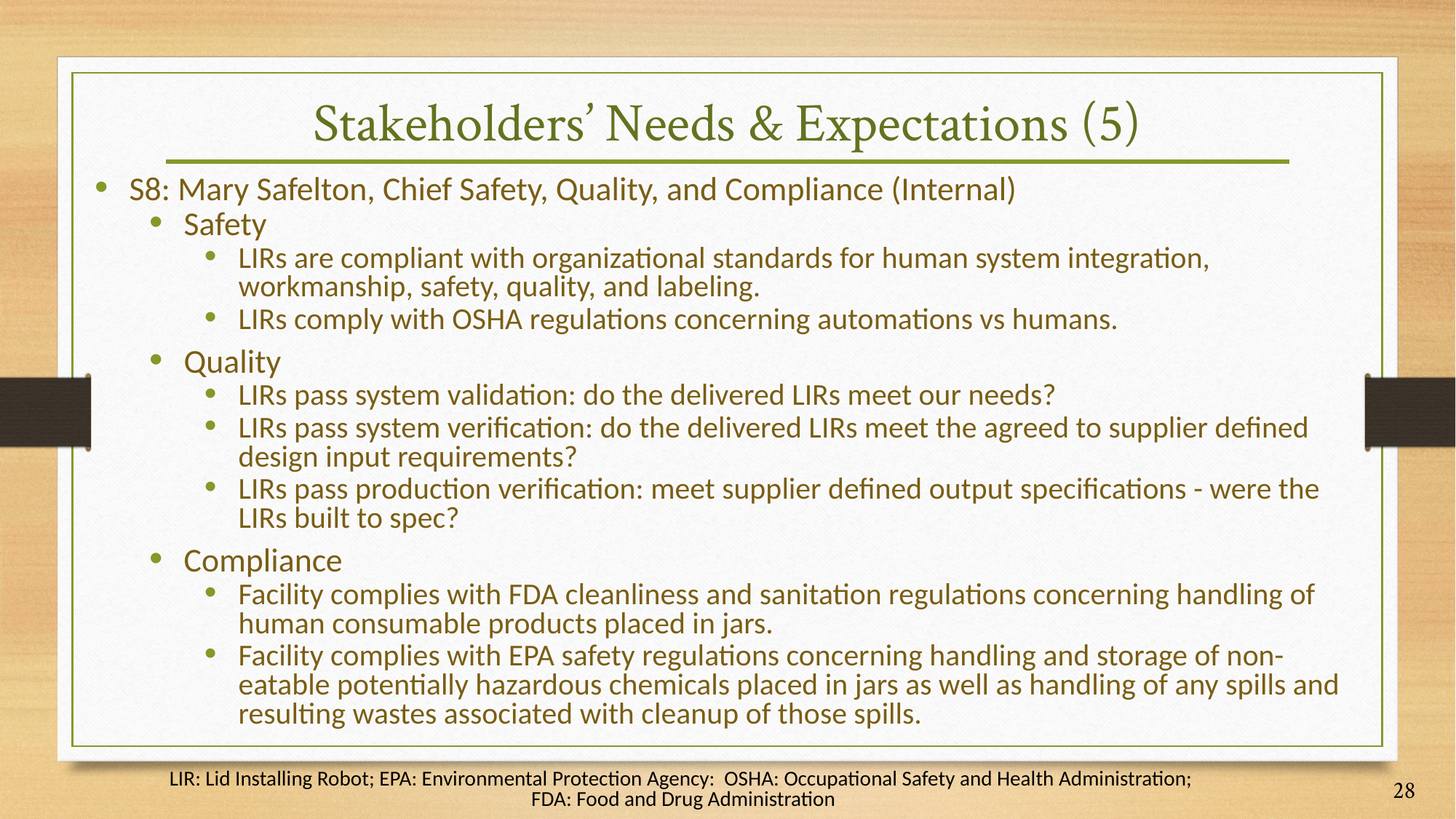

# Stakeholders’ Needs & Expectations (5)
S8: Mary Safelton, Chief Safety, Quality, and Compliance (Internal)
Safety
LIRs are compliant with organizational standards for human system integration, workmanship, safety, quality, and labeling.
LIRs comply with OSHA regulations concerning automations vs humans.
Quality
LIRs pass system validation: do the delivered LIRs meet our needs?
LIRs pass system verification: do the delivered LIRs meet the agreed to supplier defined design input requirements?
LIRs pass production verification: meet supplier defined output specifications - were the LIRs built to spec?
Compliance
Facility complies with FDA cleanliness and sanitation regulations concerning handling of human consumable products placed in jars.
Facility complies with EPA safety regulations concerning handling and storage of non-eatable potentially hazardous chemicals placed in jars as well as handling of any spills and resulting wastes associated with cleanup of those spills.
LIR: Lid Installing Robot; EPA: Environmental Protection Agency:  OSHA: Occupational Safety and Health Administration;
FDA: Food and Drug Administration
28